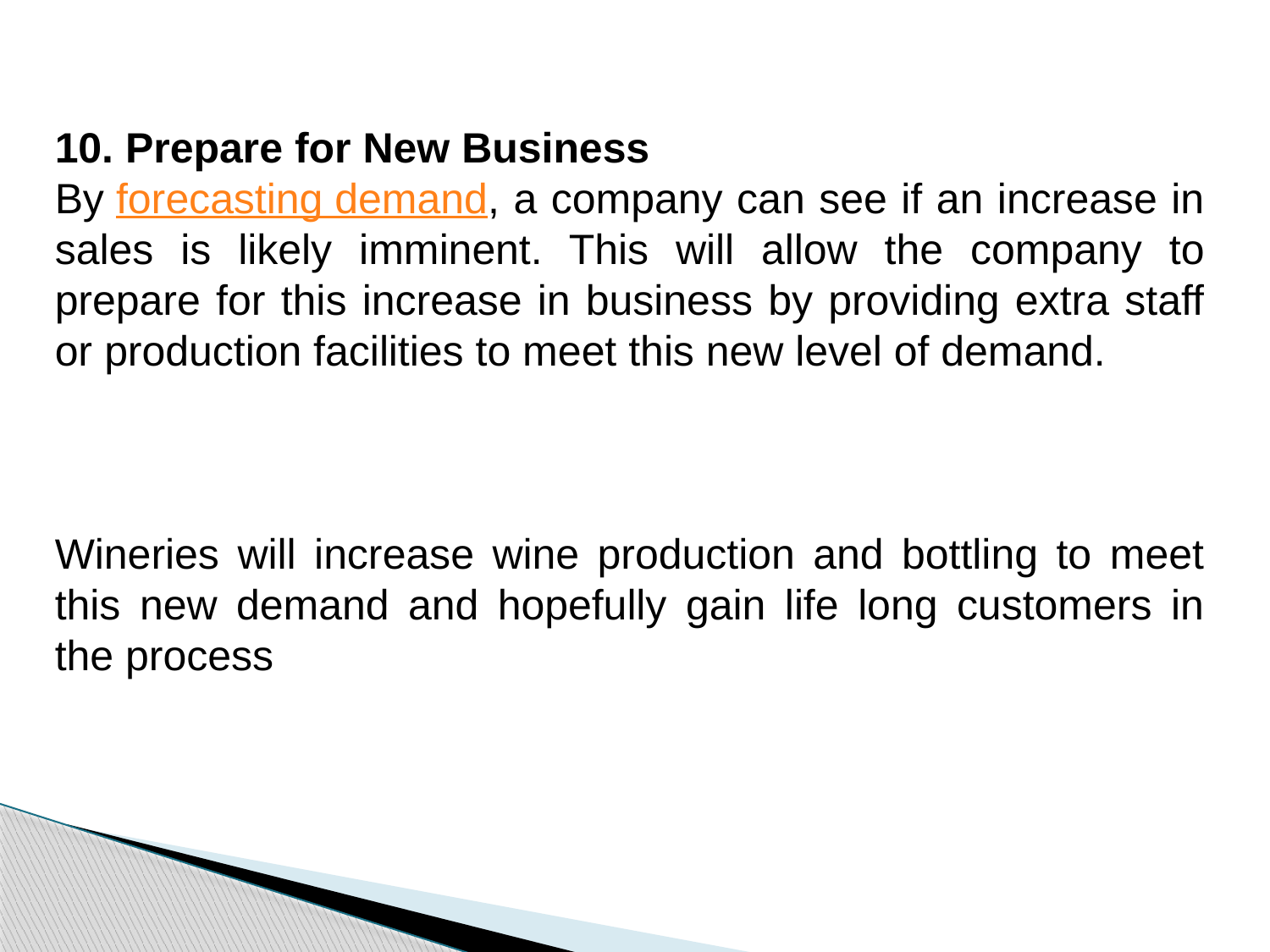

10. Prepare for New Business
By forecasting demand, a company can see if an increase in sales is likely imminent. This will allow the company to prepare for this increase in business by providing extra staff or production facilities to meet this new level of demand.

Wineries will increase wine production and bottling to meet this new demand and hopefully gain life long customers in the process